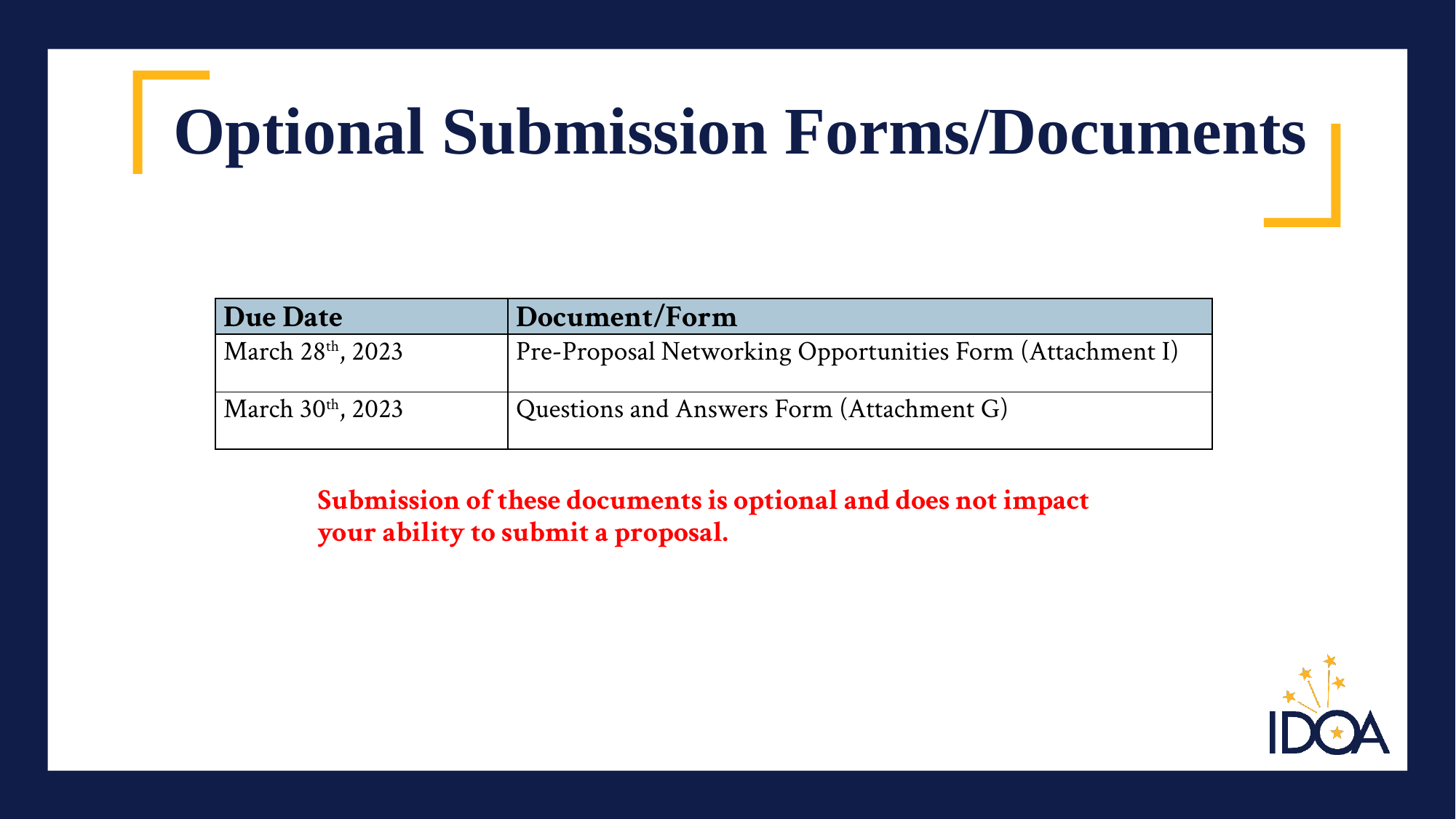

# Optional Submission Forms/Documents
| Due Date | Document/Form |
| --- | --- |
| March 28th, 2023 | Pre-Proposal Networking Opportunities Form (Attachment I) |
| March 30th, 2023 | Questions and Answers Form (Attachment G) |
Submission of these documents is optional and does not impact your ability to submit a proposal.